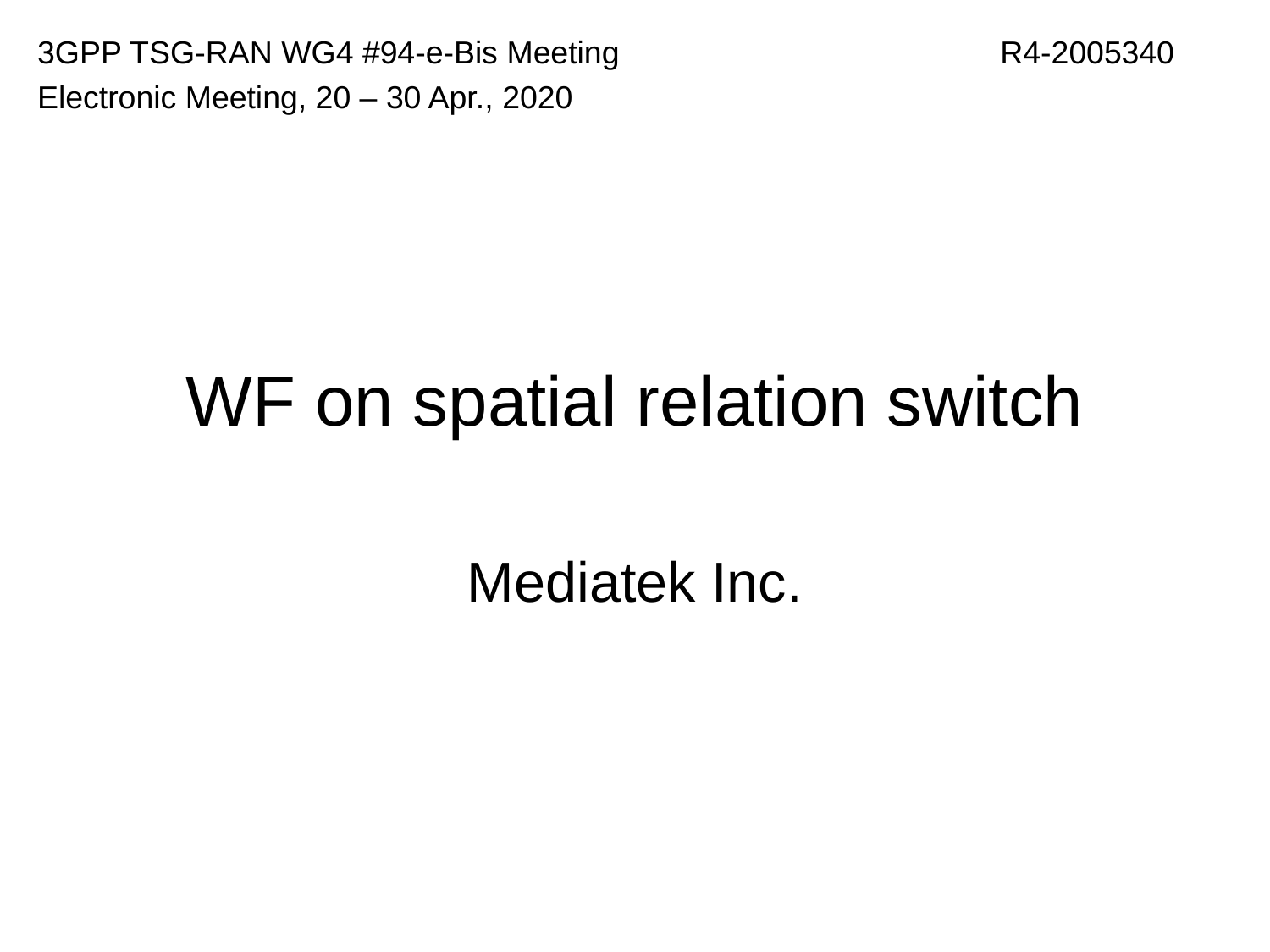

R4-2005340
3GPP TSG-RAN WG4 #94-e-Bis Meeting
Electronic Meeting, 20 – 30 Apr., 2020
# WF on spatial relation switch
Mediatek Inc.